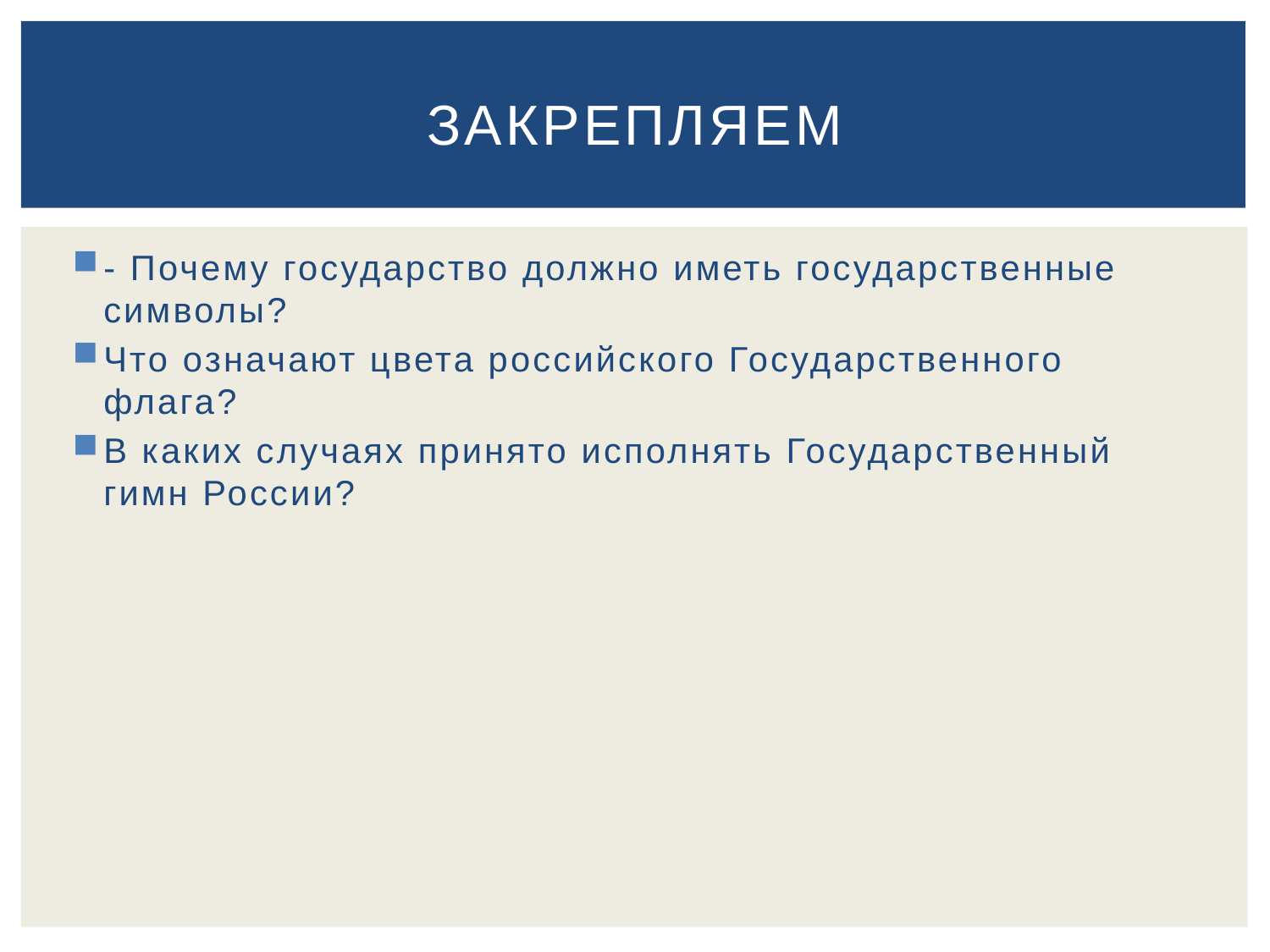

# закрепляем
- Почему государство должно иметь государственные символы?
Что означают цвета российского Государственного флага?
В каких случаях принято исполнять Государственный гимн России?